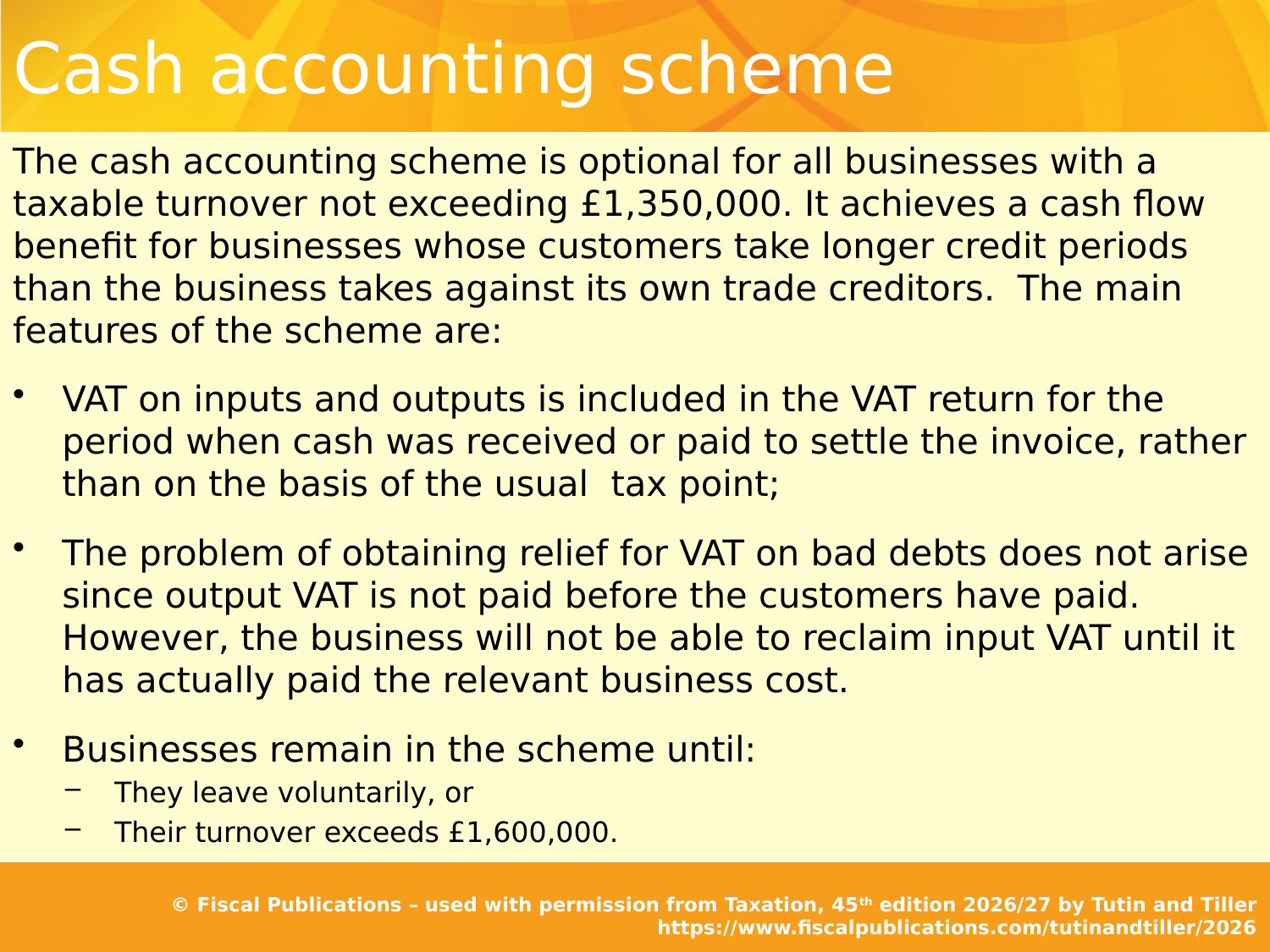

# Cash accounting scheme
The cash accounting scheme is optional for all businesses with a taxable turnover not exceeding £1,350,000. It achieves a cash flow benefit for businesses whose customers take longer credit periods than the business takes against its own trade creditors.  The main features of the scheme are:

VAT on inputs and outputs is included in the VAT return for the period when cash was received or paid to settle the invoice, rather than on the basis of the usual  tax point;

The problem of obtaining relief for VAT on bad debts does not arise since output VAT is not paid before the customers have paid.  However, the business will not be able to reclaim input VAT until it has actually paid the relevant business cost.

Businesses remain in the scheme until:
They leave voluntarily, or
Their turnover exceeds £1,600,000.